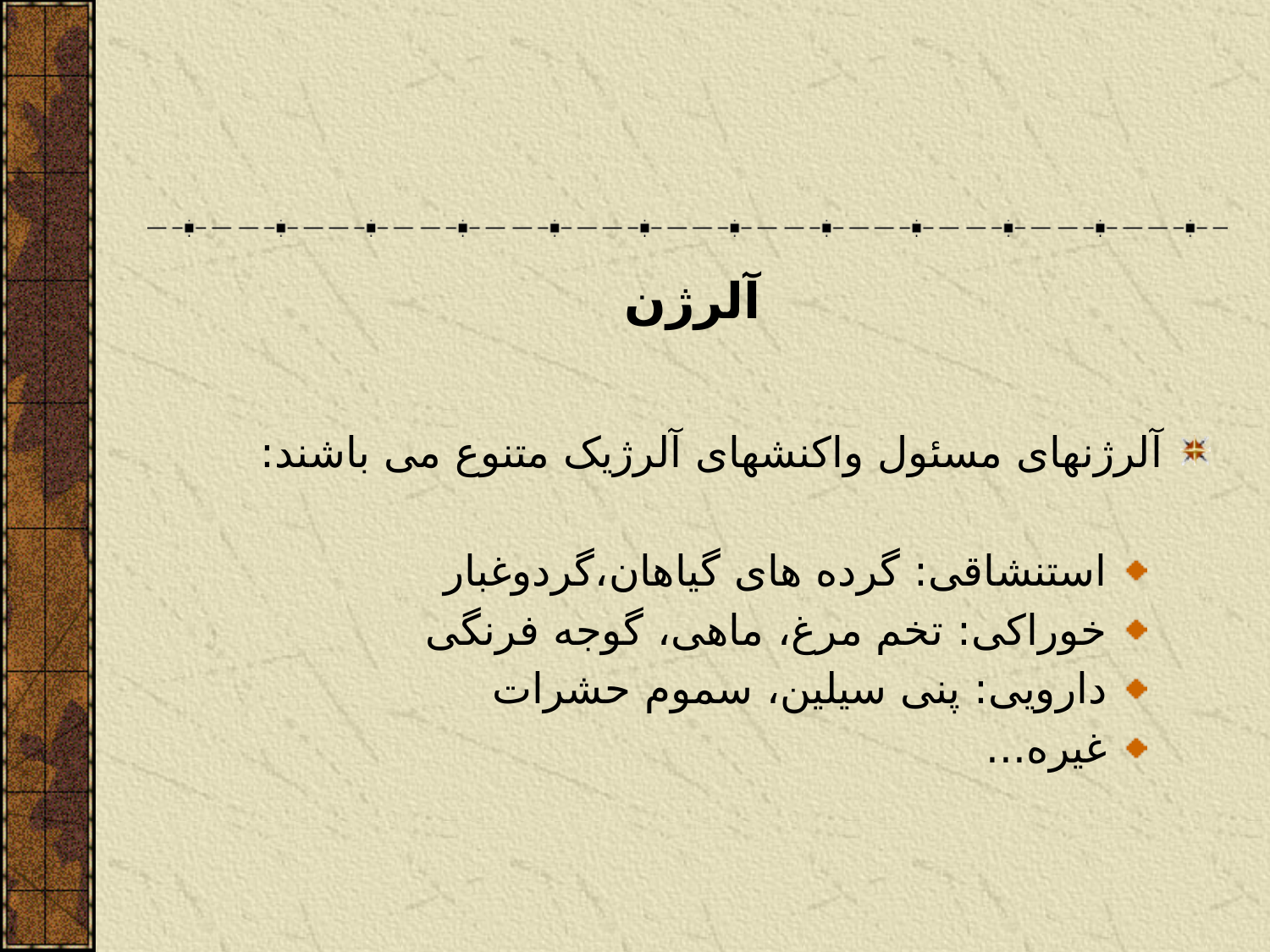

# آلرژن
آلرژنهای مسئول واکنشهای آلرژیک متنوع می باشند:

استنشاقی: گرده های گیاهان،‌گردوغبار
خوراکی: تخم مرغ، ماهی، گوجه فرنگی
دارویی: پنی سیلین، سموم حشرات
غیره...